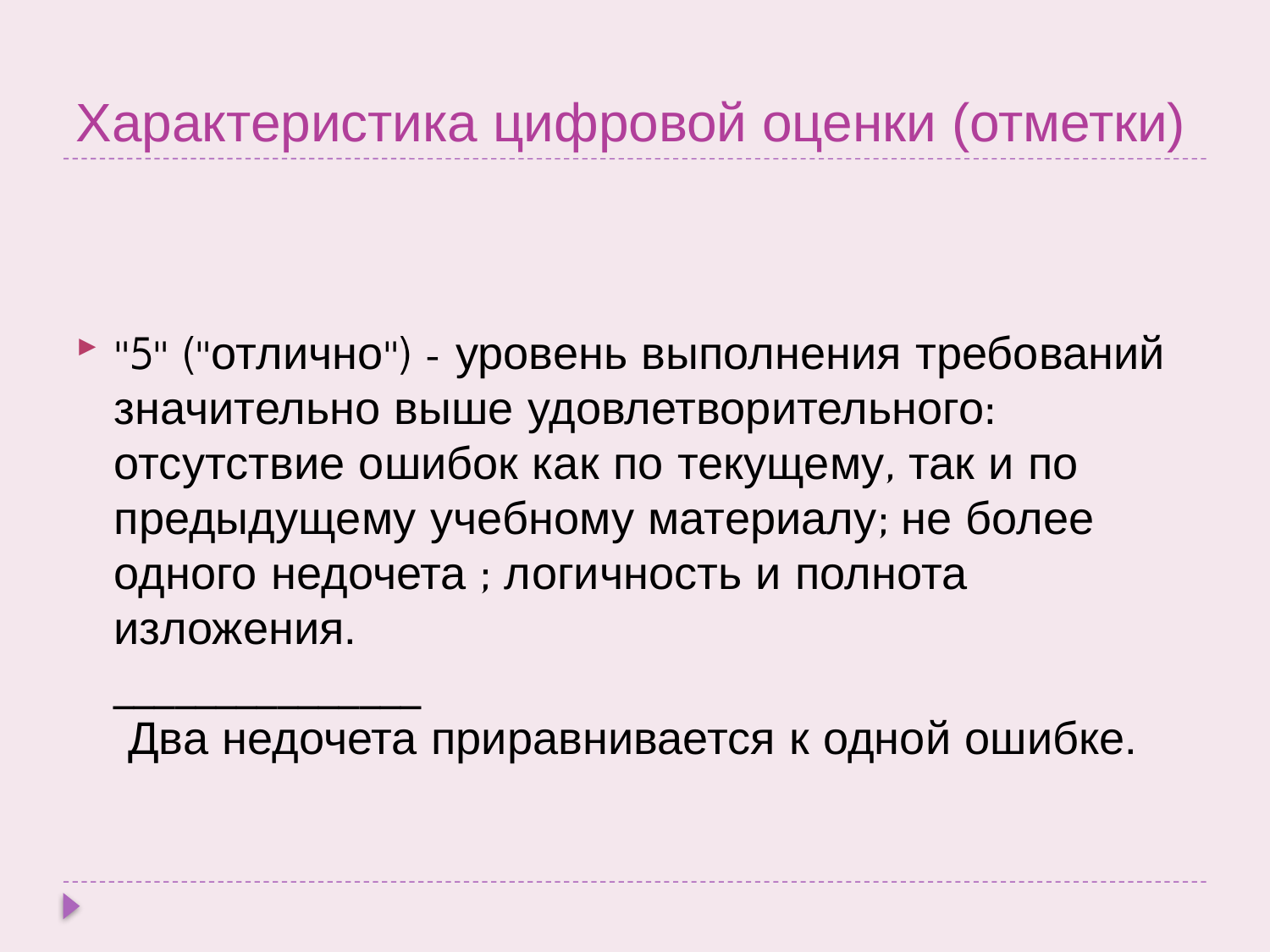

# Характеристика цифровой оценки (отметки)
"5" ("отлично") - уровень выполнения требований значительно выше удовлетворительного: отсутствие ошибок как по текущему, так и по предыдущему учебному материалу; не более одного недочета ; логичность и полнота изложения.
_______________
 Два недочета приравнивается к одной ошибке.